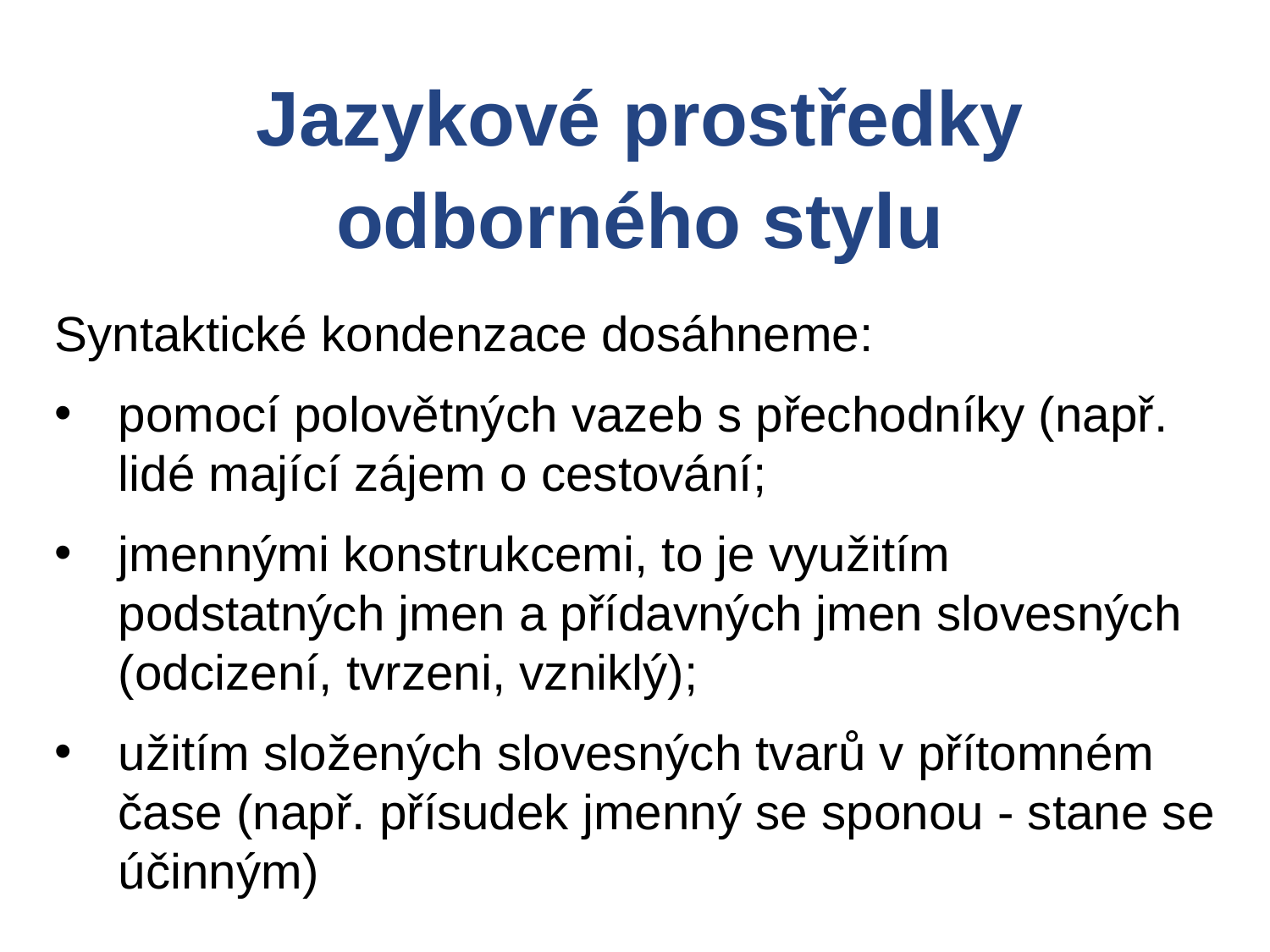

Jazykové prostředky odborného stylu
Syntaktické kondenzace dosáhneme:
pomocí polovětných vazeb s přechodníky (např. lidé mající zájem o cestování;
jmennými konstrukcemi, to je využitím podstatných jmen a přídavných jmen slovesných (odcizení, tvrzeni, vzniklý);
užitím složených slovesných tvarů v přítomném čase (např. přísudek jmenný se sponou - stane se účinným)